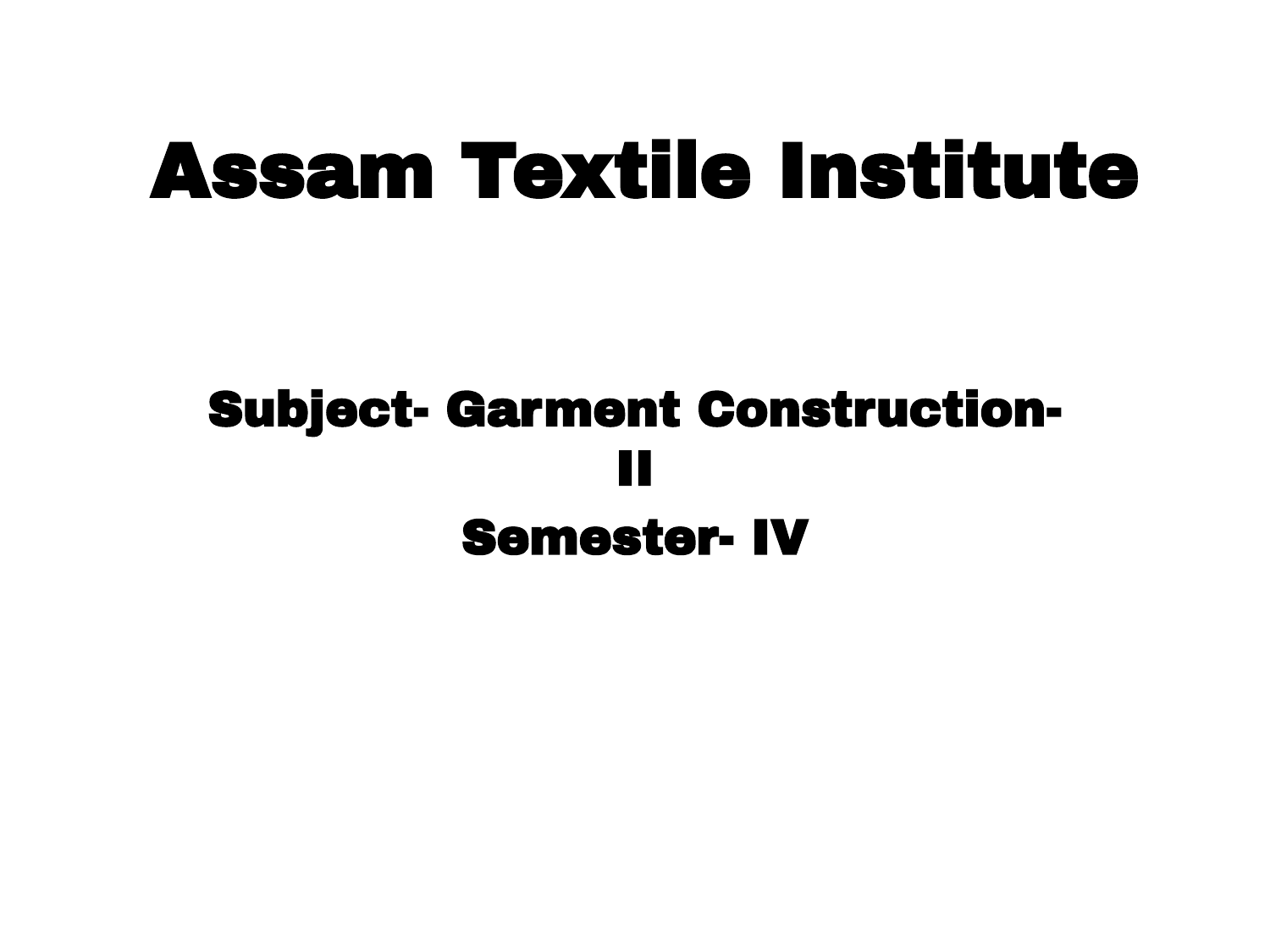

# Assam Textile Institute
Subject- Garment Construction-II
Semester- IV